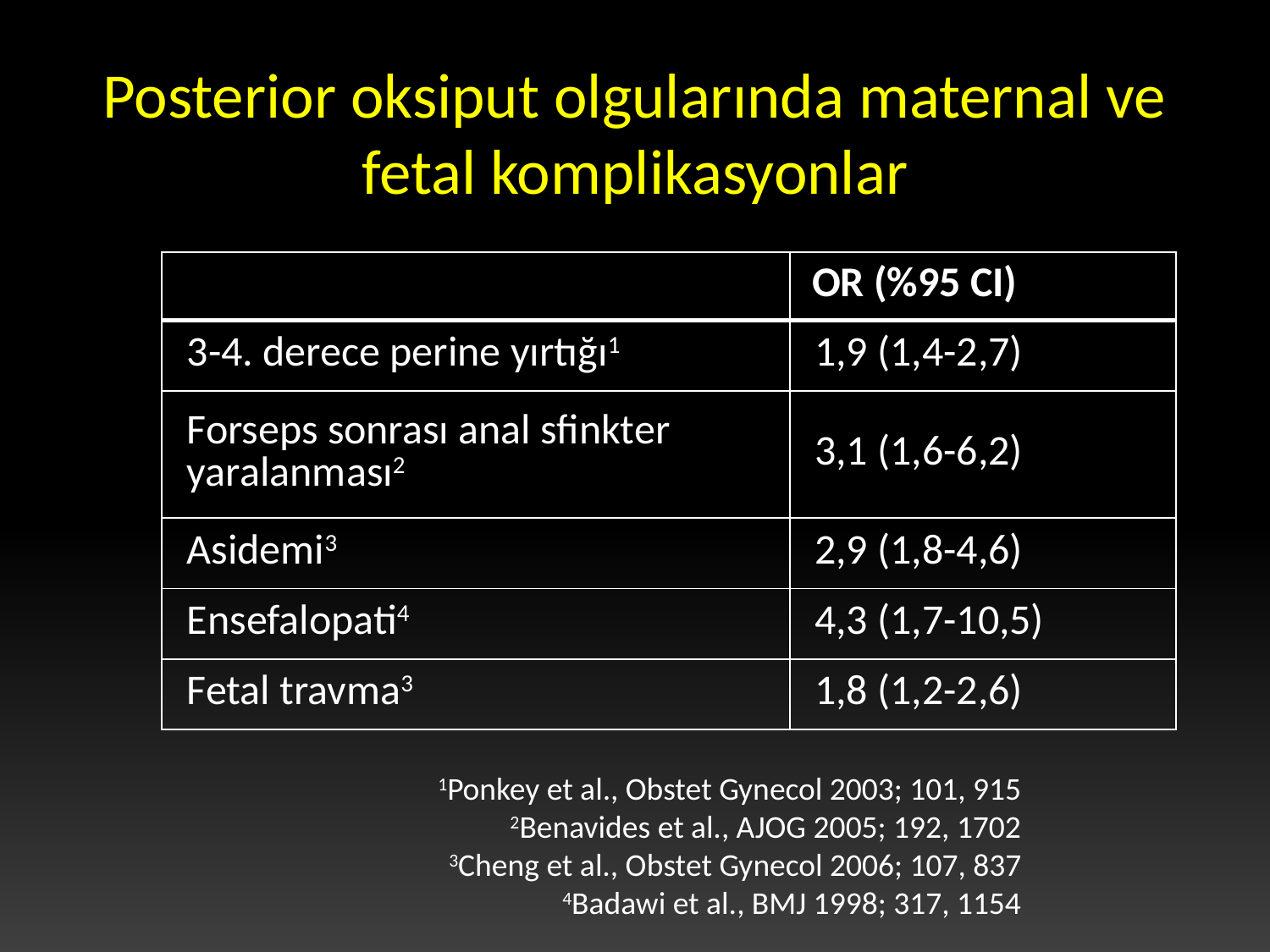

# Posterior oksiput olgularında maternal ve fetal komplikasyonlar
|  | OR (%95 CI) |
| --- | --- |
| 3-4. derece perine yırtığı1 | 1,9 (1,4-2,7) |
| Forseps sonrası anal sfinkter yaralanması2 | 3,1 (1,6-6,2) |
| Asidemi3 | 2,9 (1,8-4,6) |
| Ensefalopati4 | 4,3 (1,7-10,5) |
| Fetal travma3 | 1,8 (1,2-2,6) |
1Ponkey et al., Obstet Gynecol 2003; 101, 915
2Benavides et al., AJOG 2005; 192, 1702
3Cheng et al., Obstet Gynecol 2006; 107, 837
4Badawi et al., BMJ 1998; 317, 1154